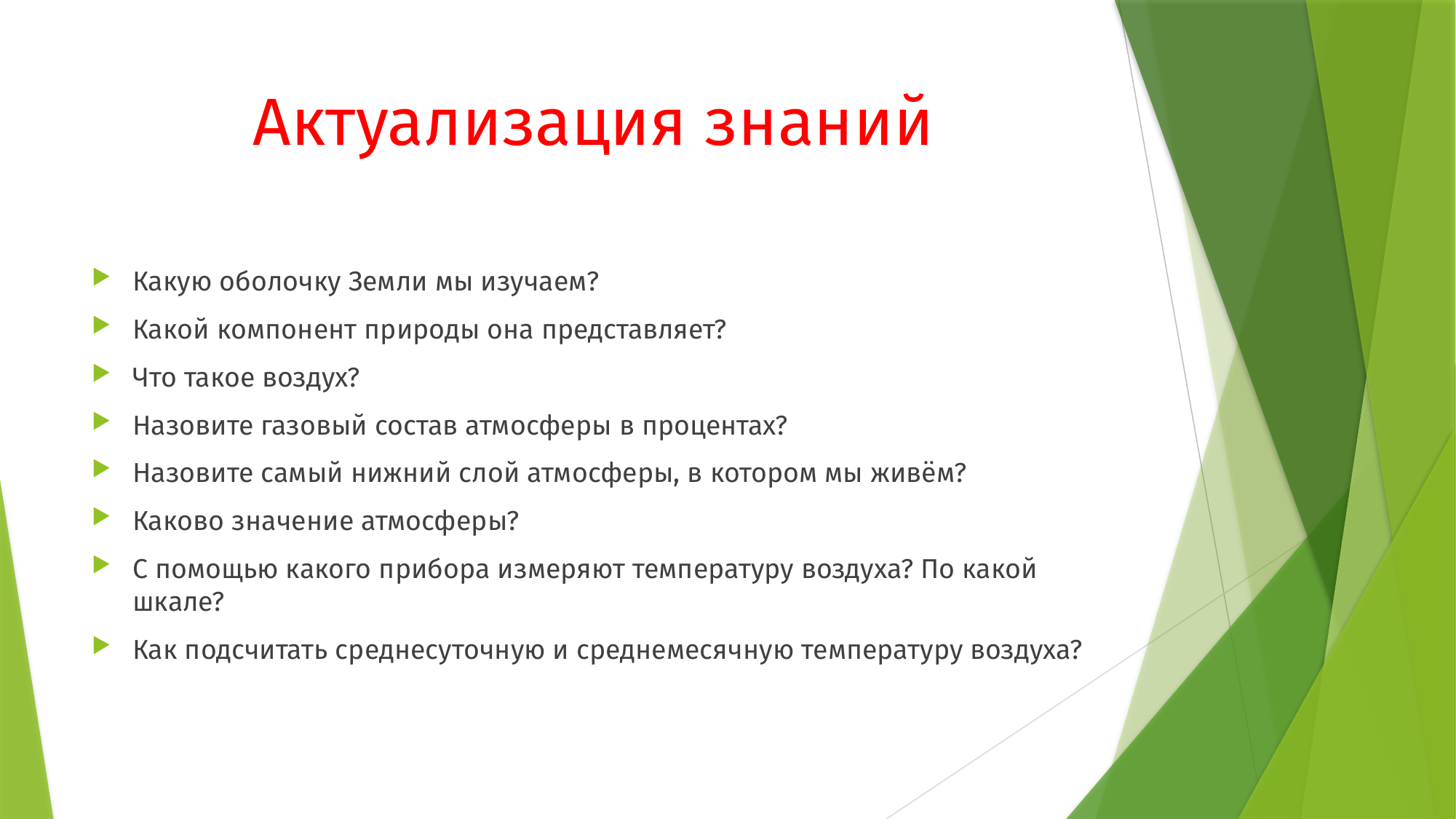

# Актуализация знаний
Какую оболочку Земли мы изучаем?
Какой компонент природы она представляет?
Что такое воздух?
Назовите газовый состав атмосферы в процентах?
Назовите самый нижний слой атмосферы, в котором мы живём?
Каково значение атмосферы?
С помощью какого прибора измеряют температуру воздуха? По какой шкале?
Как подсчитать среднесуточную и среднемесячную температуру воздуха?